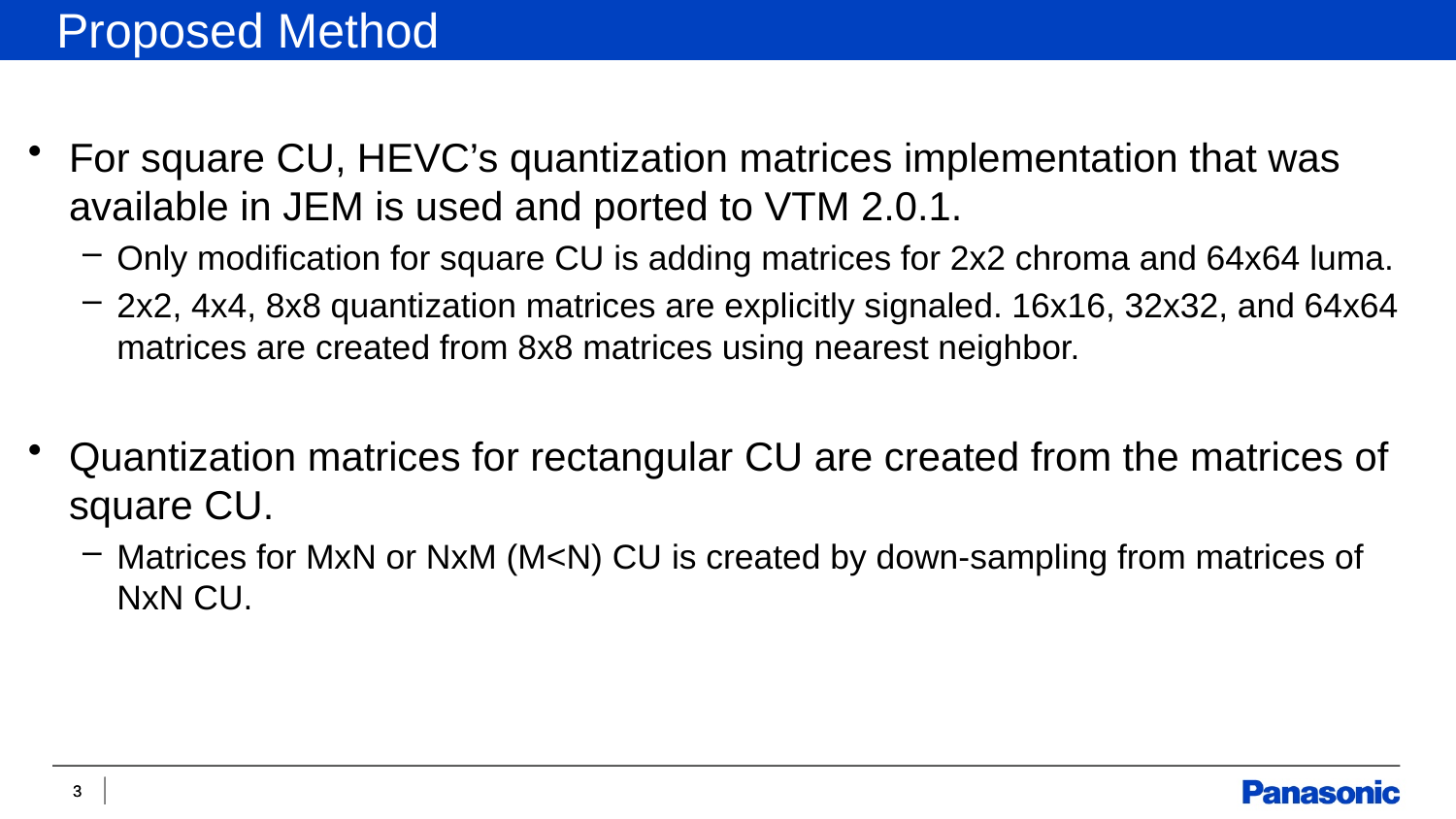

Proposed Method
For square CU, HEVC’s quantization matrices implementation that was available in JEM is used and ported to VTM 2.0.1.
Only modification for square CU is adding matrices for 2x2 chroma and 64x64 luma.
2x2, 4x4, 8x8 quantization matrices are explicitly signaled. 16x16, 32x32, and 64x64 matrices are created from 8x8 matrices using nearest neighbor.

Quantization matrices for rectangular CU are created from the matrices of  square CU.
Matrices for MxN or NxM (M<N) CU is created by down-sampling from matrices of NxN CU.

3